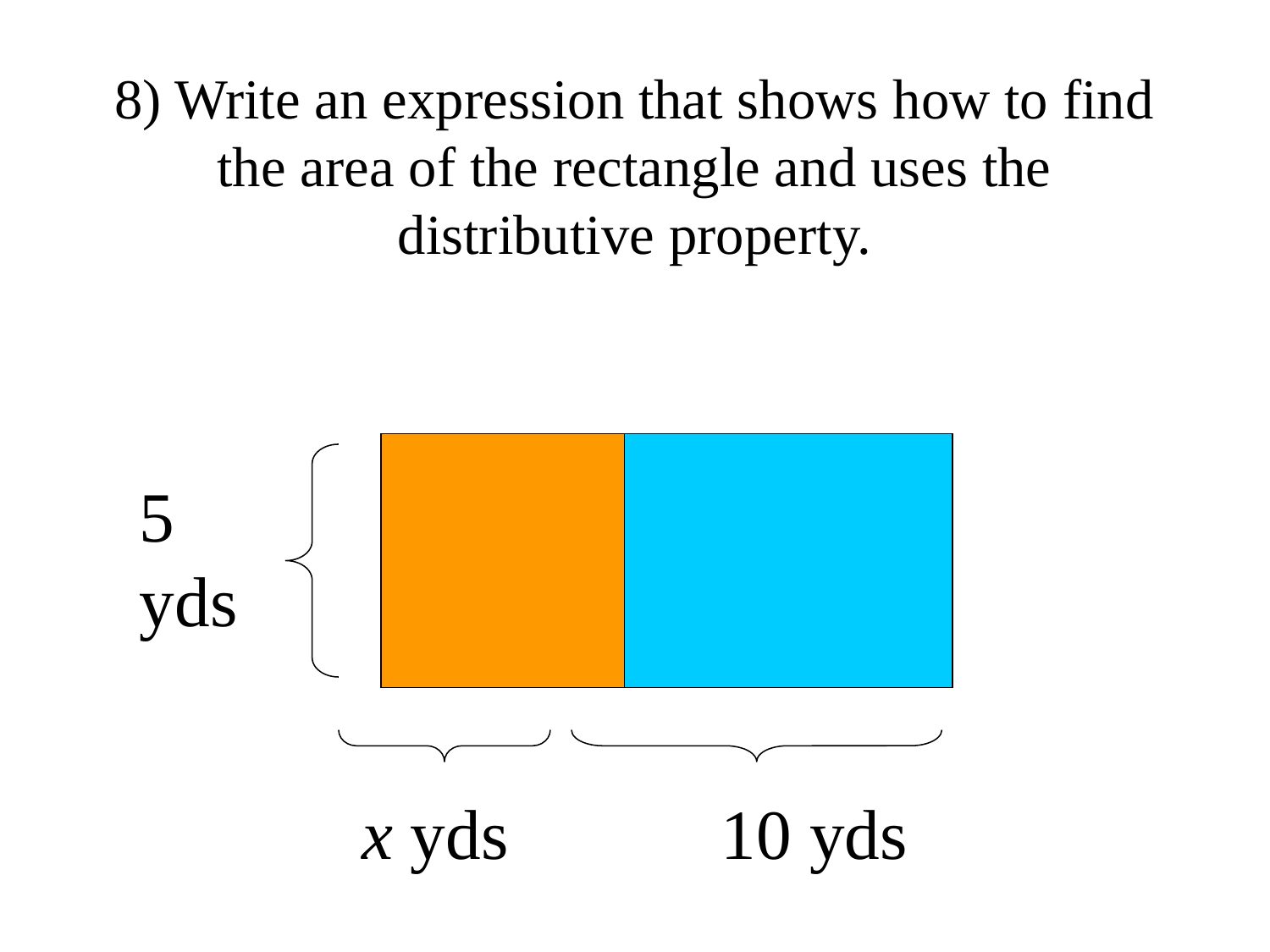

8) Write an expression that shows how to find the area of the rectangle and uses the distributive property.

5 yds

x yds
   10 yds